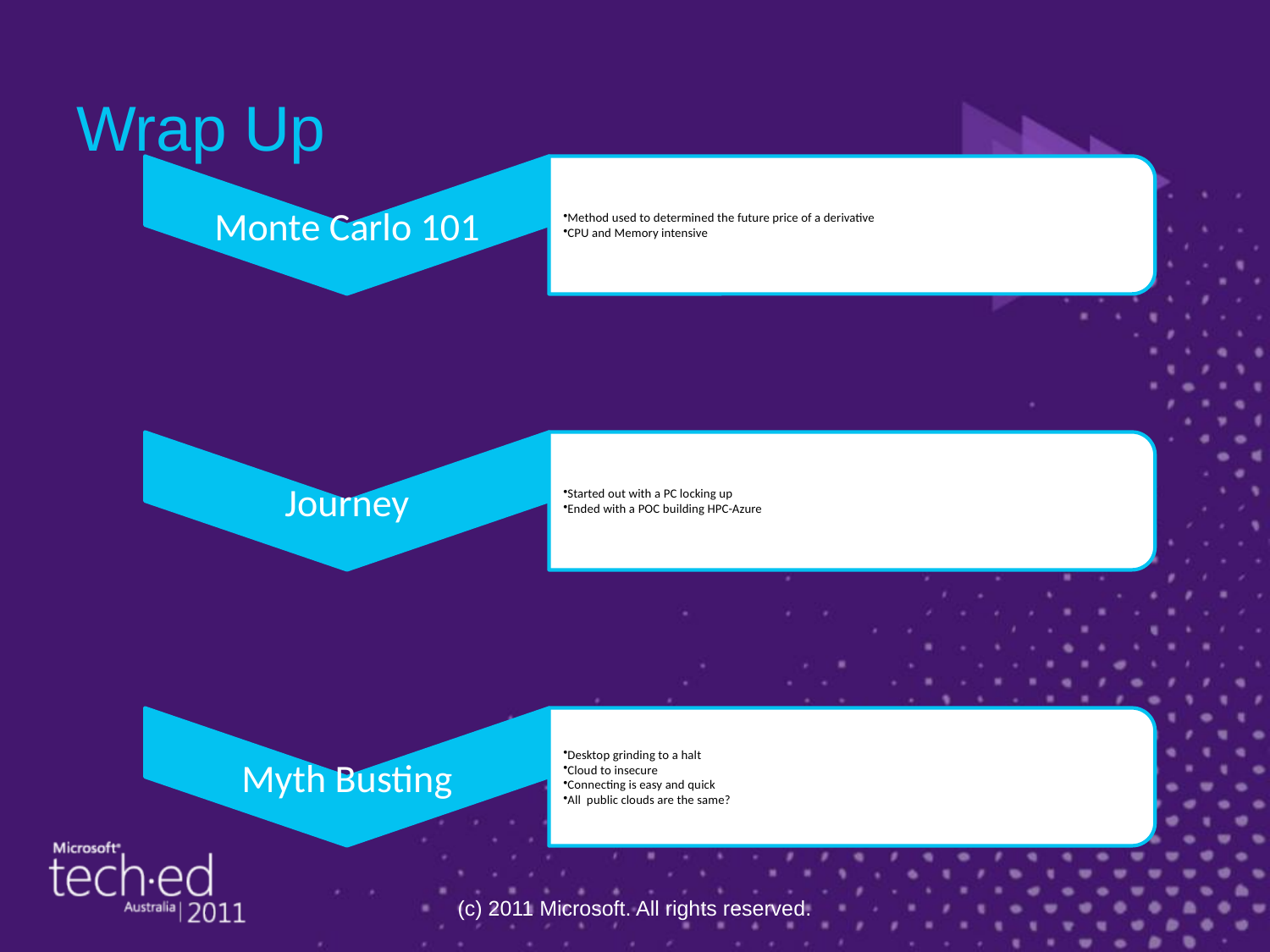

# Wrap Up
Monte Carlo 101
Method used to determined the future price of a derivative
CPU and Memory intensive
Journey
Started out with a PC locking up
Ended with a POC building HPC-Azure
Myth Busting
Desktop grinding to a halt
Cloud to insecure
Connecting is easy and quick
All  public clouds are the same?
(c) 2011 Microsoft. All rights reserved.